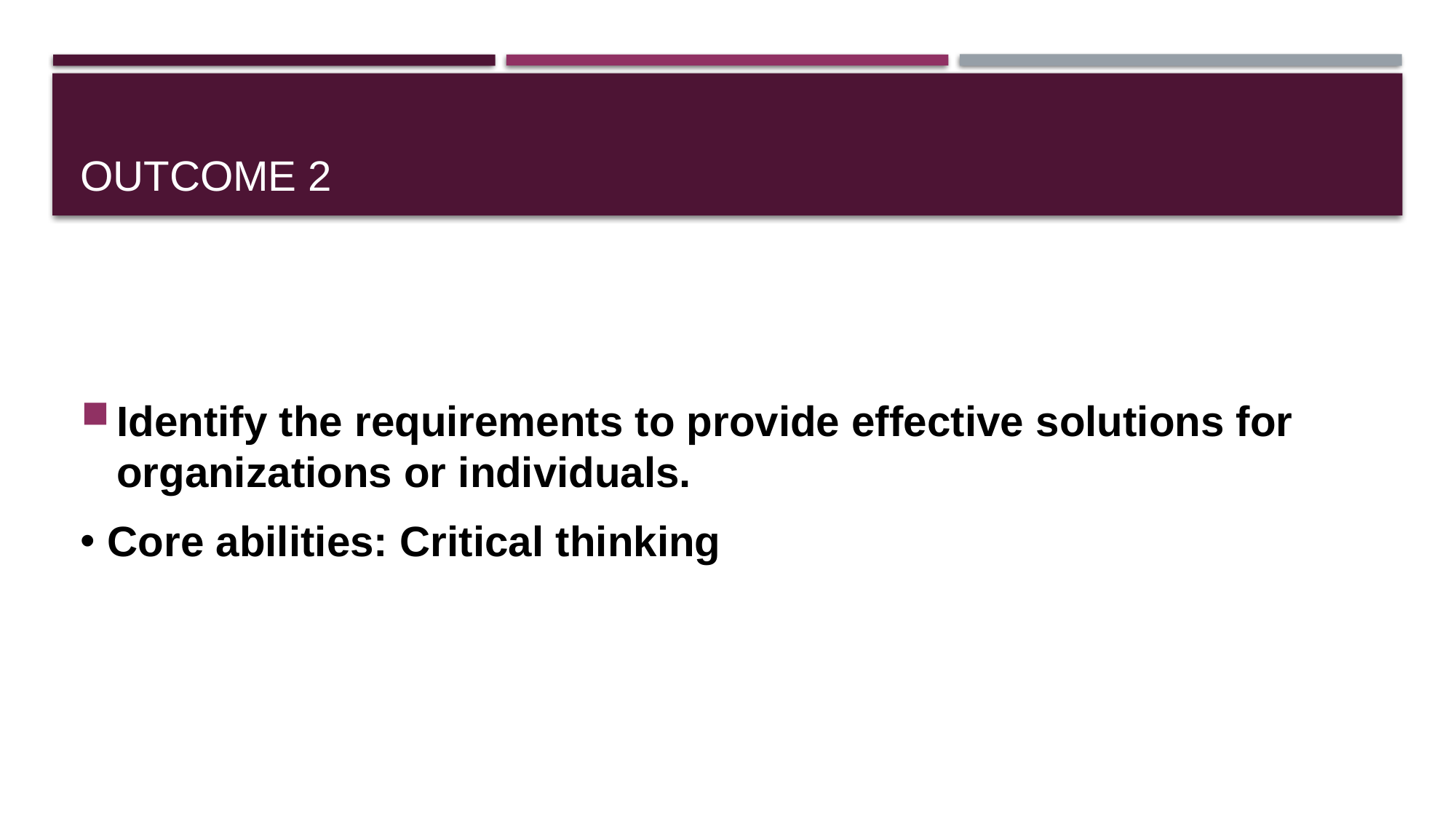

# Outcome 2
Identify the requirements to provide effective solutions for organizations or individuals.
Core abilities: Critical thinking